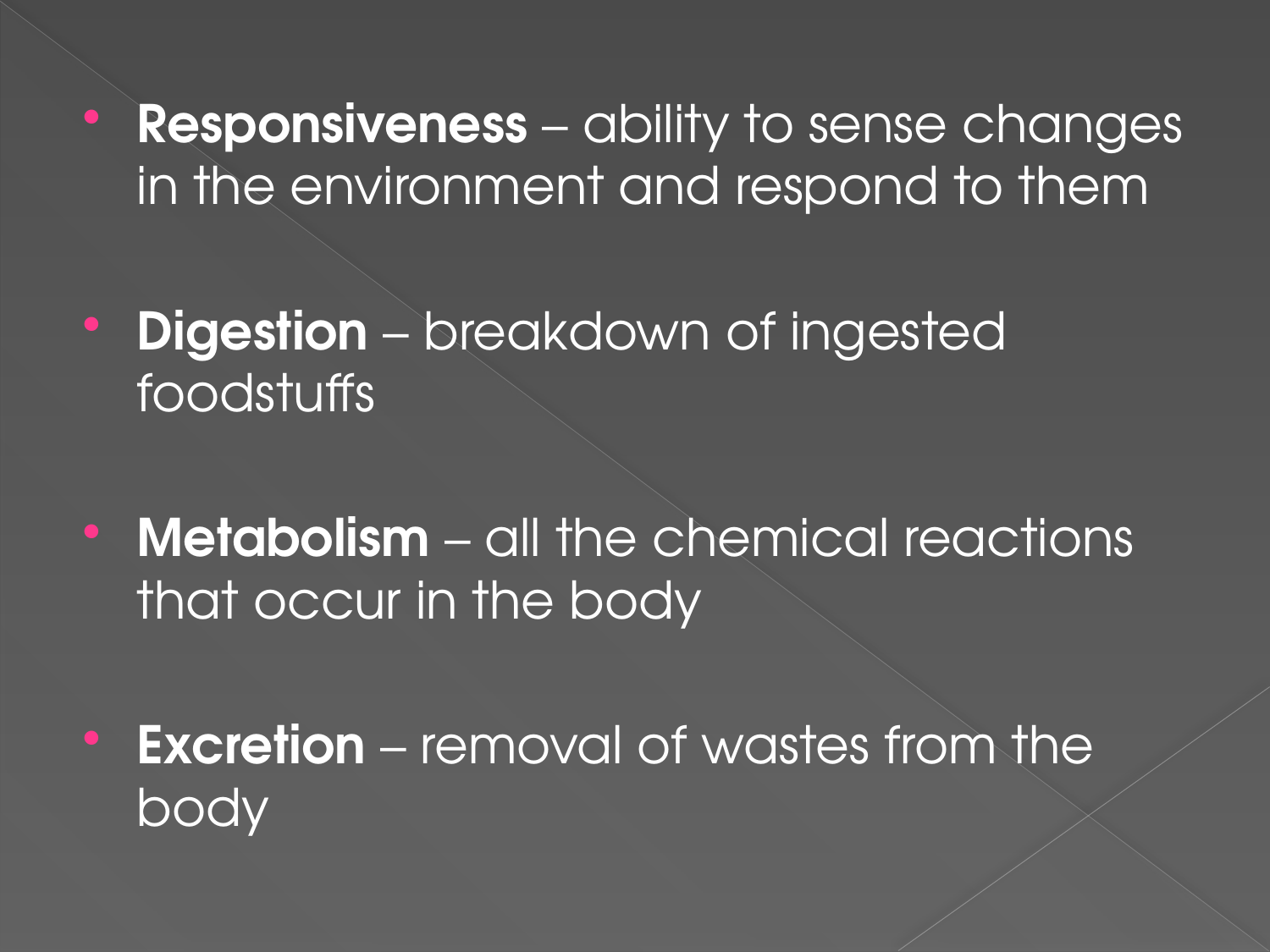

#
Responsiveness – ability to sense changes in the environment and respond to them

Digestion – breakdown of ingested foodstuffs

Metabolism – all the chemical reactions that occur in the body

Excretion – removal of wastes from the body